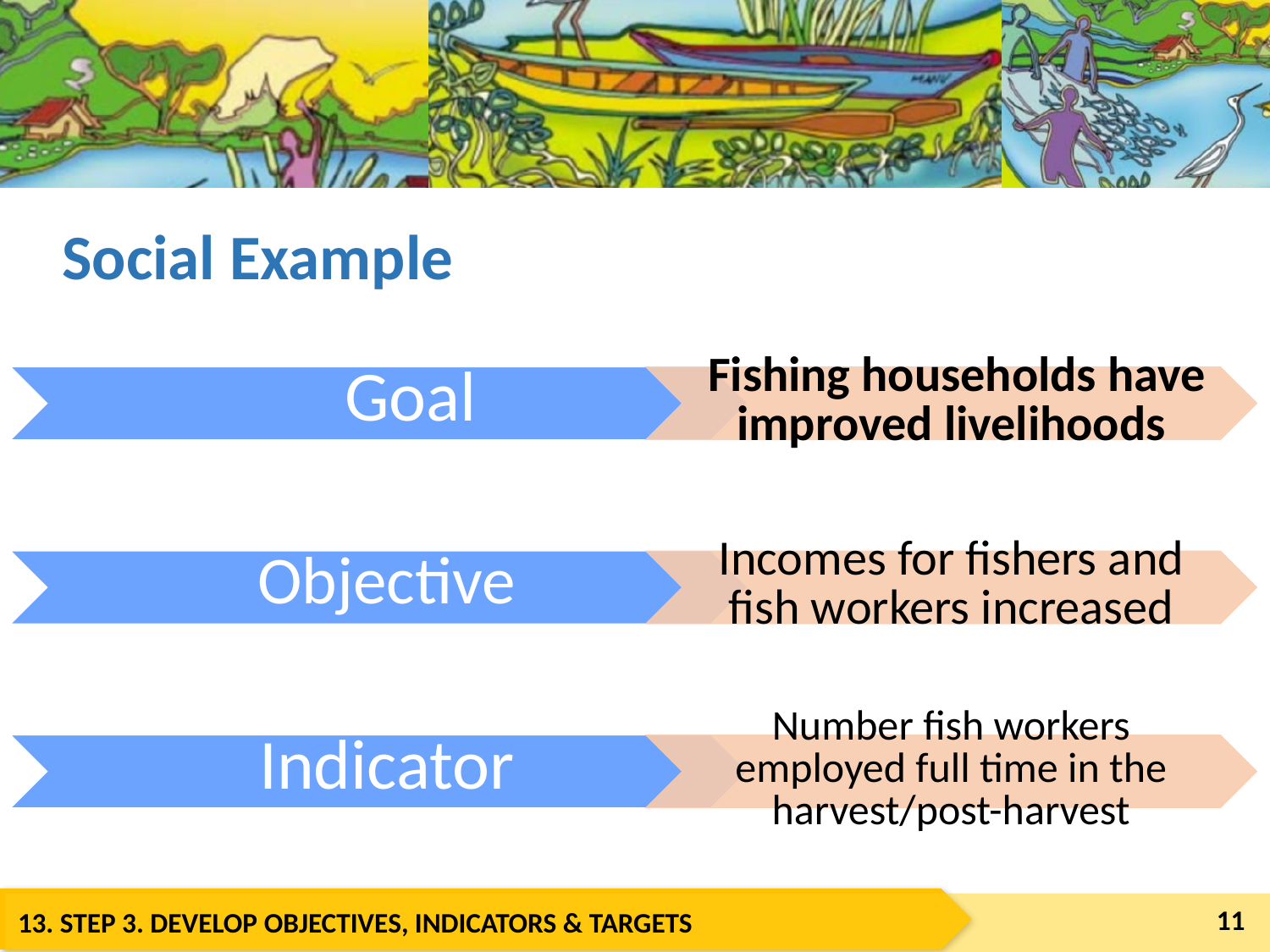

# Social Example
    Goal
 Objective
 Indicator
 Fishing households have improved livelihoods
Incomes for fishers and fish workers increased
Number fish workers employed full time in the harvest/post-harvest
11